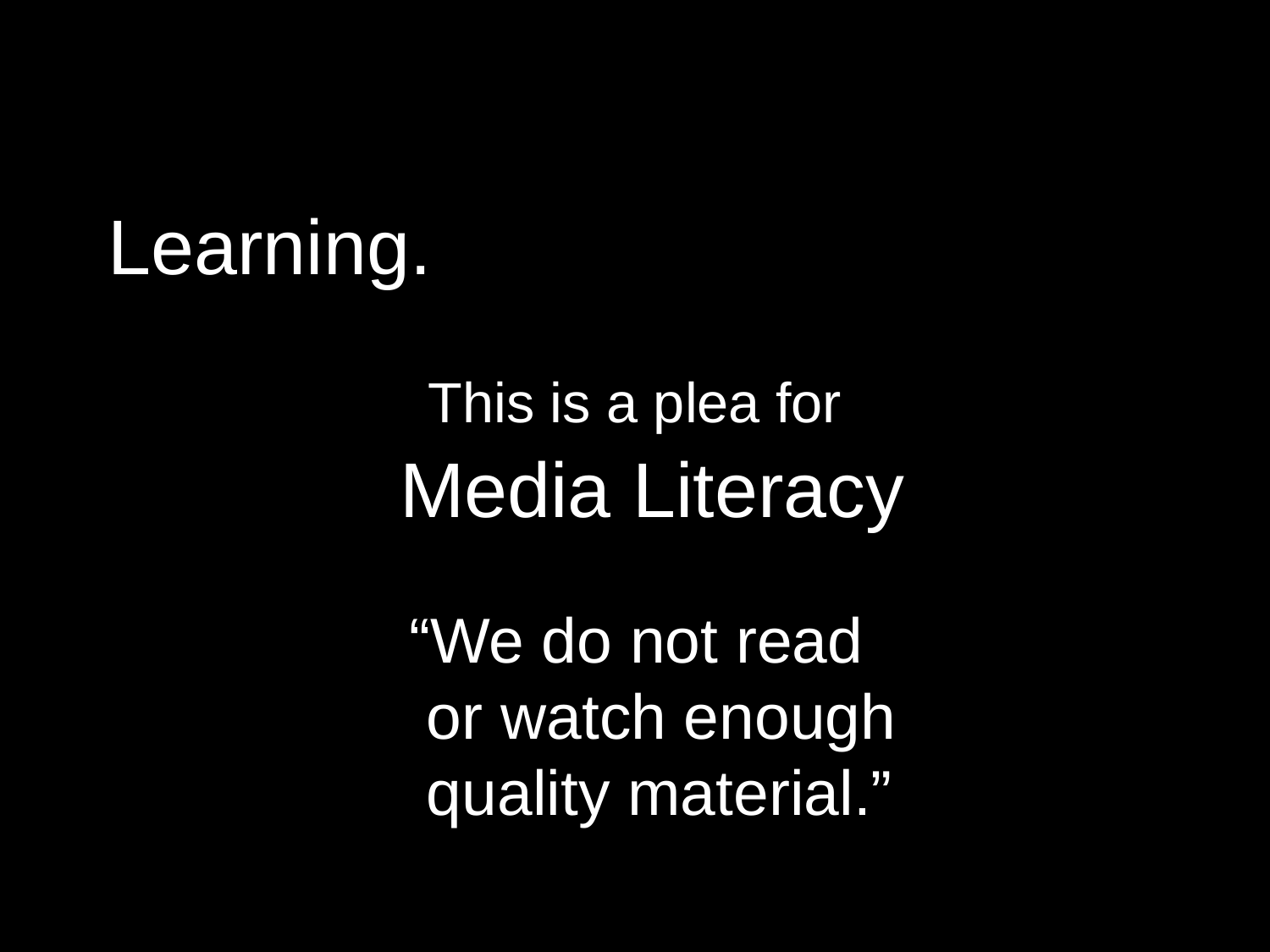

# Learning.
This is a plea for
Media Literacy
“We do not read
 or watch enough
 quality material.”